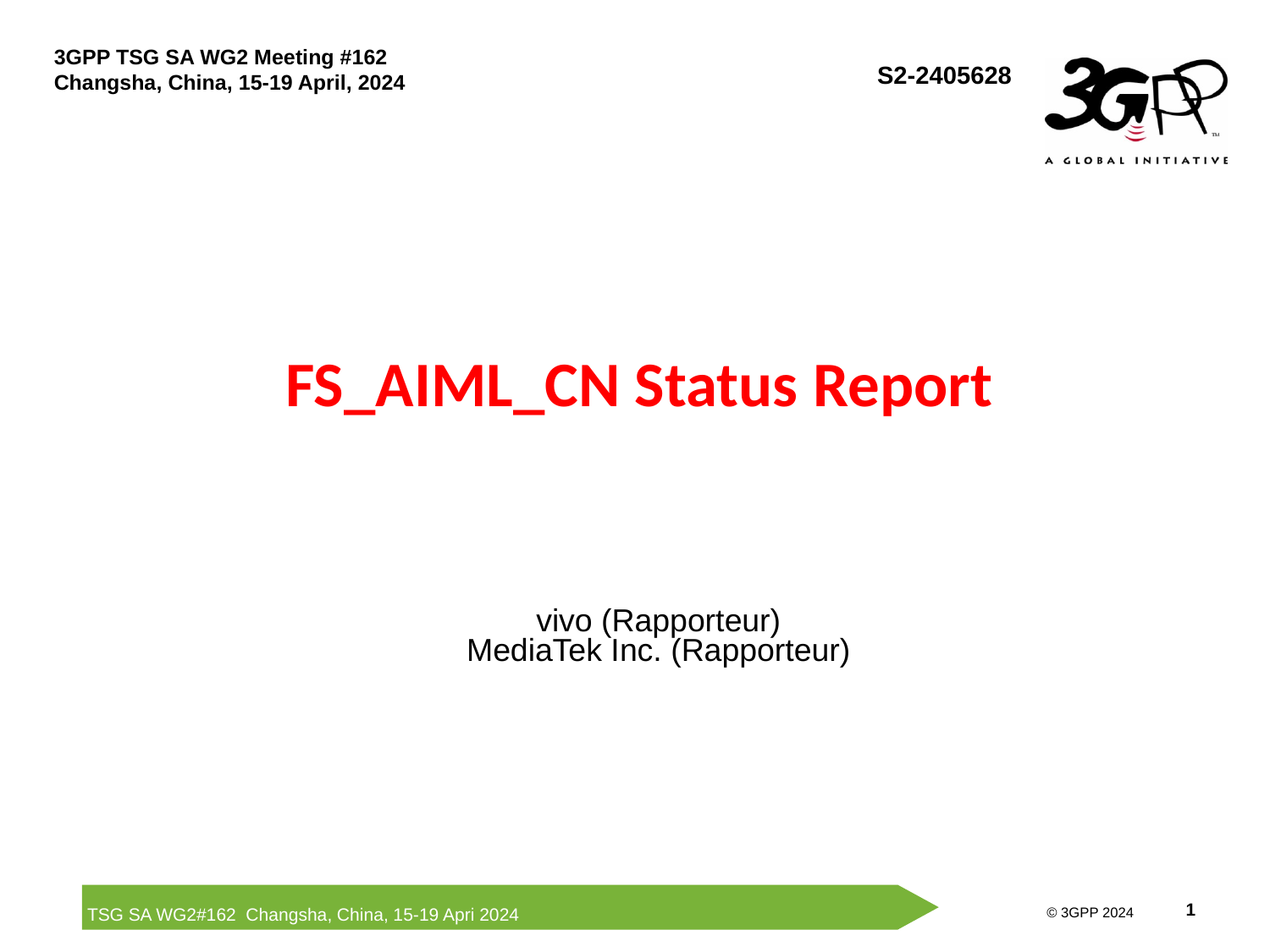

S2-2405628
# FS_AIML_CN Status Report

vivo (Rapporteur)
MediaTek Inc. (Rapporteur)